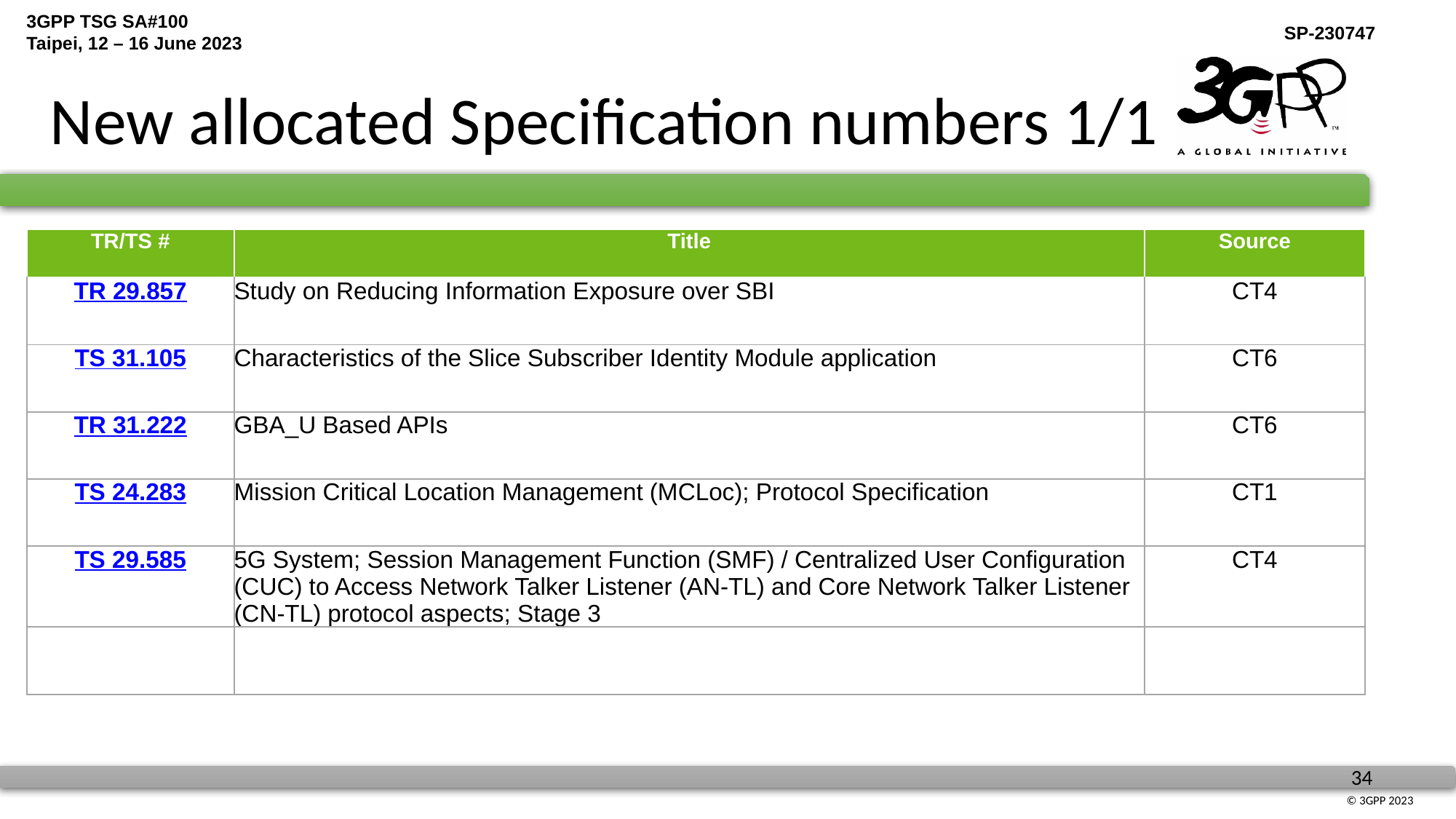

# New allocated Specification numbers 1/1
| TR/TS # | Title | Source |
| --- | --- | --- |
| TR 29.857 | Study on Reducing Information Exposure over SBI | CT4 |
| TS 31.105 | Characteristics of the Slice Subscriber Identity Module application | CT6 |
| TR 31.222 | GBA\_U Based APIs | CT6 |
| TS 24.283 | Mission Critical Location Management (MCLoc); Protocol Specification | CT1 |
| TS 29.585 | 5G System; Session Management Function (SMF) / Centralized User Configuration (CUC) to Access Network Talker Listener (AN-TL) and Core Network Talker Listener (CN-TL) protocol aspects; Stage 3 | CT4 |
|  |  |  |